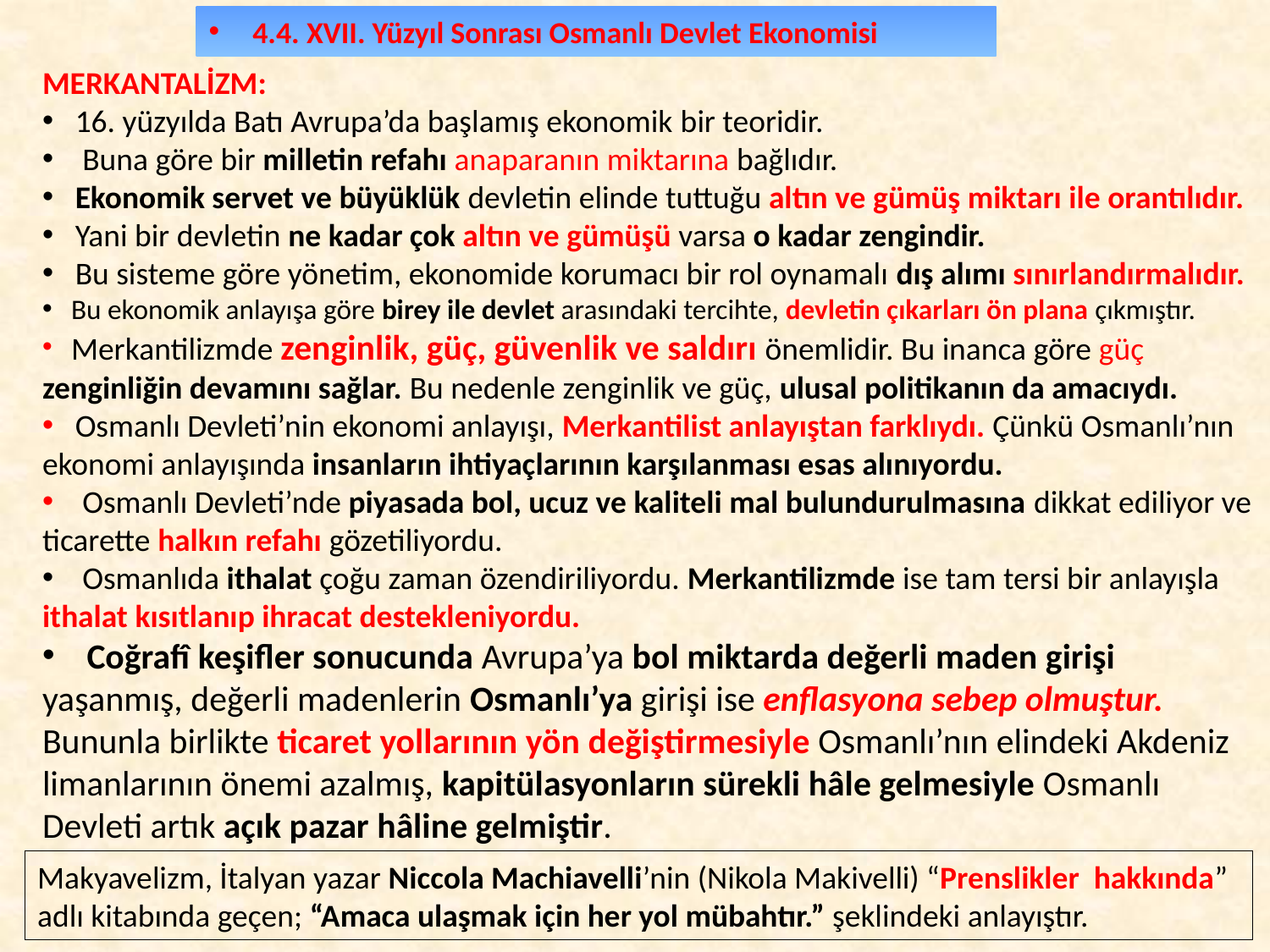

4.4. XVII. Yüzyıl Sonrası Osmanlı Devlet Ekonomisi
MERKANTALİZM:
   16. yüzyılda Batı Avrupa’da başlamış ekonomik bir teoridir.
    Buna göre bir milletin refahı anaparanın miktarına bağlıdır.
   Ekonomik servet ve büyüklük devletin elinde tuttuğu altın ve gümüş miktarı ile orantılıdır.
   Yani bir devletin ne kadar çok altın ve gümüşü varsa o kadar zengindir.
   Bu sisteme göre yönetim, ekonomide korumacı bir rol oynamalı dış alımı sınırlandırmalıdır.
   Bu ekonomik anlayışa göre birey ile devlet arasındaki tercihte, devletin çıkarları ön plana çıkmıştır.
   Merkantilizmde zenginlik, güç, güvenlik ve saldırı önemlidir. Bu inanca göre güç zenginliğin devamını sağlar. Bu nedenle zenginlik ve güç, ulusal politikanın da amacıydı.
   Osmanlı Devleti’nin ekonomi anlayışı, Merkantilist anlayıştan farklıydı. Çünkü Osmanlı’nın
ekonomi anlayışında insanların ihtiyaçlarının karşılanması esas alınıyordu.
    Osmanlı Devleti’nde piyasada bol, ucuz ve kaliteli mal bulundurulmasına dikkat ediliyor ve ticarette halkın refahı gözetiliyordu.
    Osmanlıda ithalat çoğu zaman özendiriliyordu. Merkantilizmde ise tam tersi bir anlayışla ithalat kısıtlanıp ihracat destekleniyordu.
    Coğrafî keşifler sonucunda Avrupa’ya bol miktarda değerli maden girişi yaşanmış, değerli madenlerin Osmanlı’ya girişi ise enflasyona sebep olmuştur. Bununla birlikte ticaret yollarının yön değiştirmesiyle Osmanlı’nın elindeki Akdeniz limanlarının önemi azalmış, kapitülasyonların sürekli hâle gelmesiyle Osmanlı Devleti artık açık pazar hâline gelmiştir.

Makyavelizm, İtalyan yazar Niccola Machiavelli’nin (Nikola Makivelli) “Prenslikler  hakkında” adlı kitabında geçen; “Amaca ulaşmak için her yol mübahtır.” şeklindeki anlayıştır.